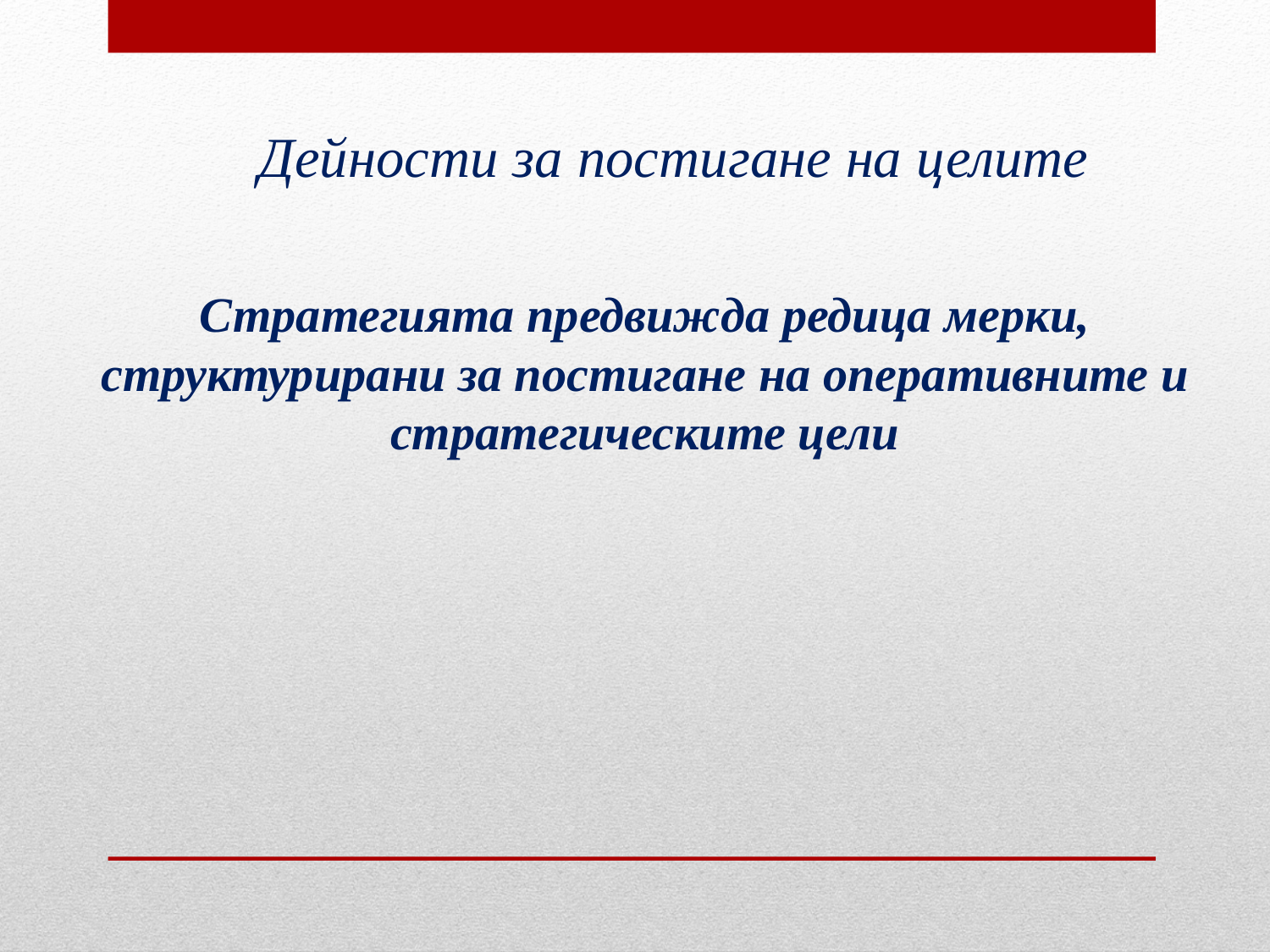

Дейности за постигане на целите
Стратегията предвижда редица мерки, структурирани за постигане на оперативните и стратегическите цели